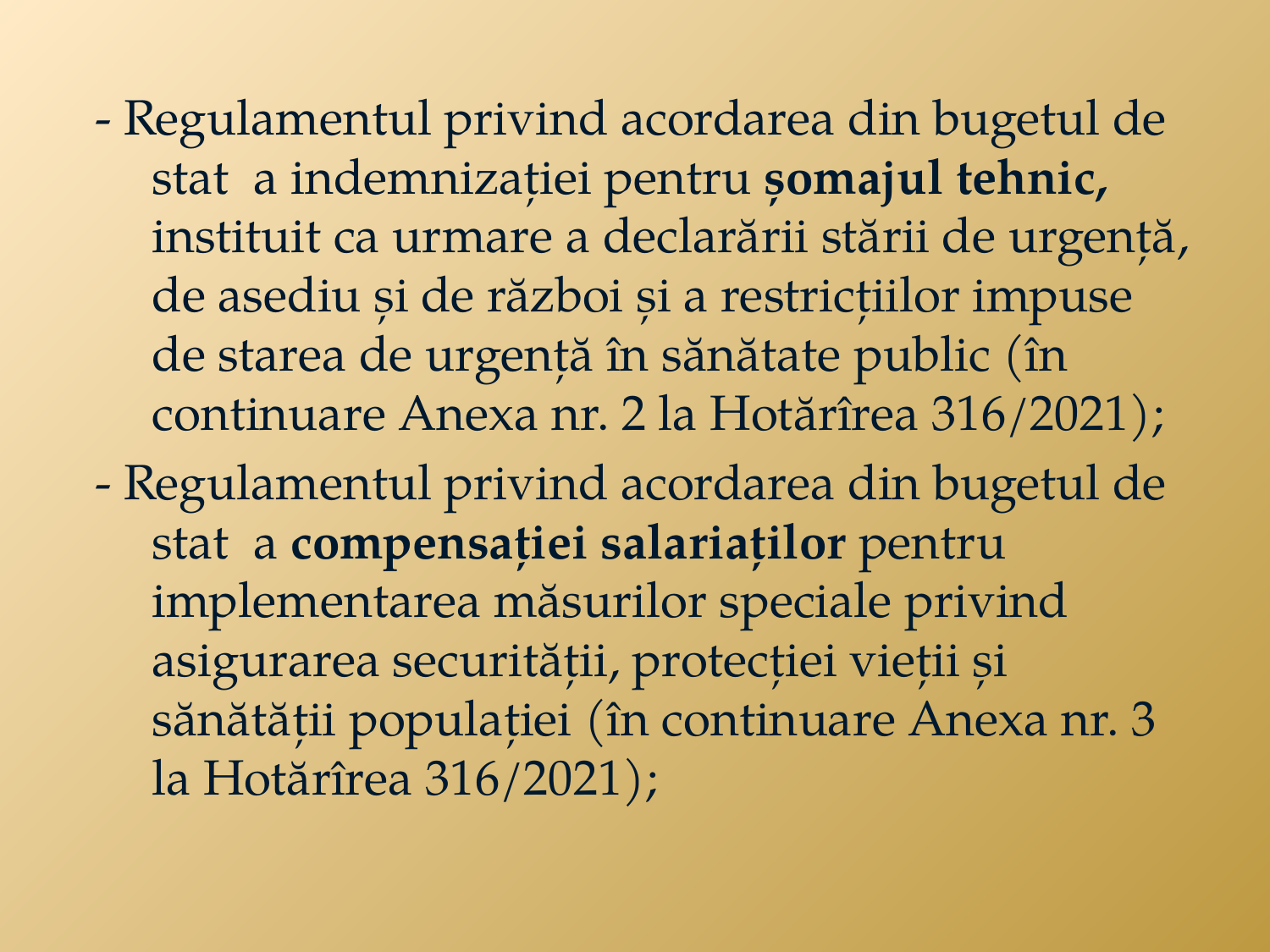

- Regulamentul privind acordarea din bugetul de stat  a indemnizației pentru șomajul tehnic, instituit ca urmare a declarării stării de urgență, de asediu și de război și a restricțiilor impuse de starea de urgență în sănătate public (în continuare Anexa nr. 2 la Hotărîrea 316/2021);
- Regulamentul privind acordarea din bugetul de stat  a compensației salariaților pentru implementarea măsurilor speciale privind asigurarea securității, protecției vieții și sănătății populației (în continuare Anexa nr. 3 la Hotărîrea 316/2021);